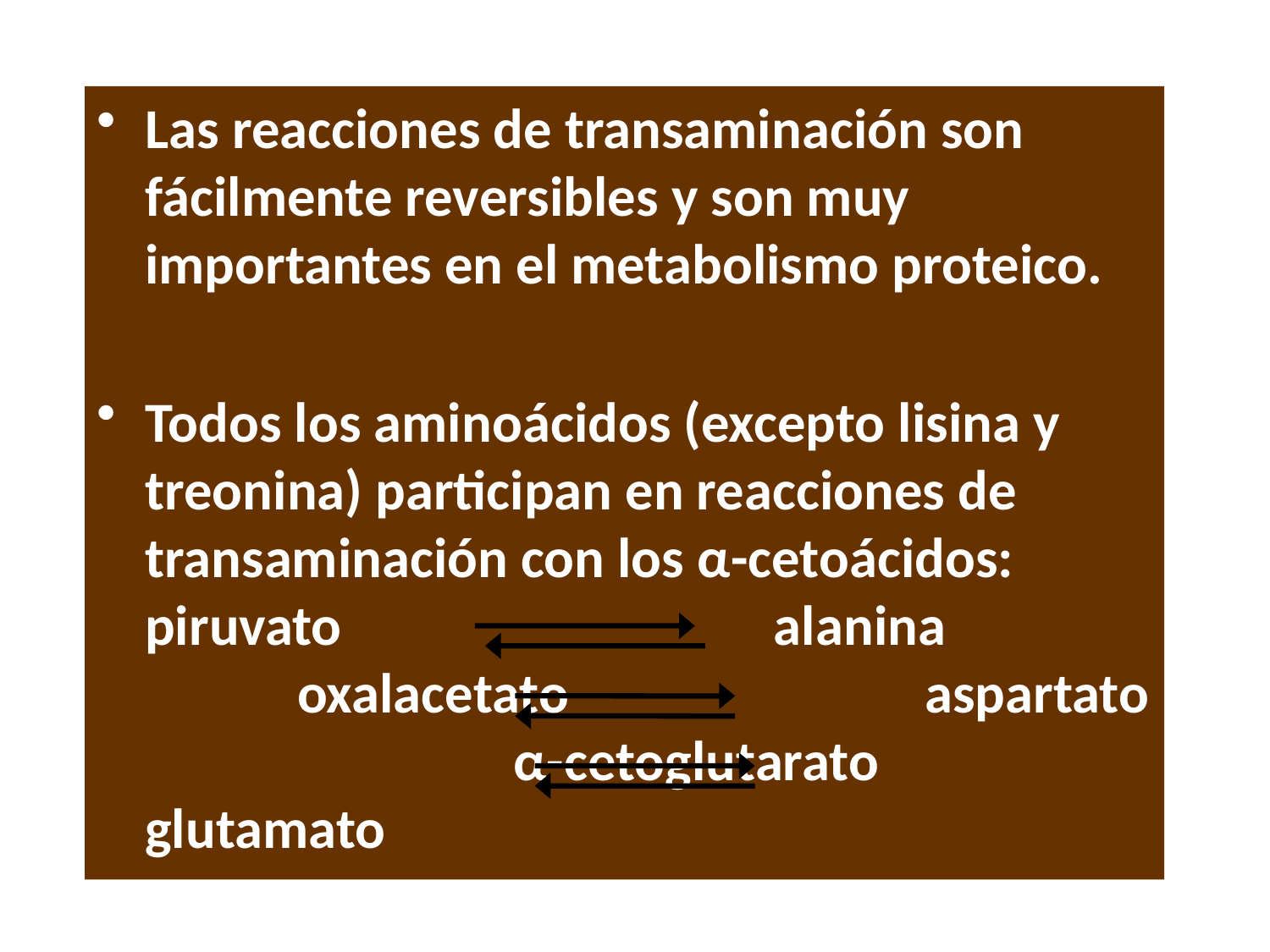

Las reacciones de transaminación son fácilmente reversibles y son muy importantes en el metabolismo proteico.

Todos los aminoácidos (excepto lisina y treonina) participan en reacciones de transaminación con los α-cetoácidos:  piruvato                                  alanina                             oxalacetato                            aspartato                              α-cetoglutarato                     glutamato